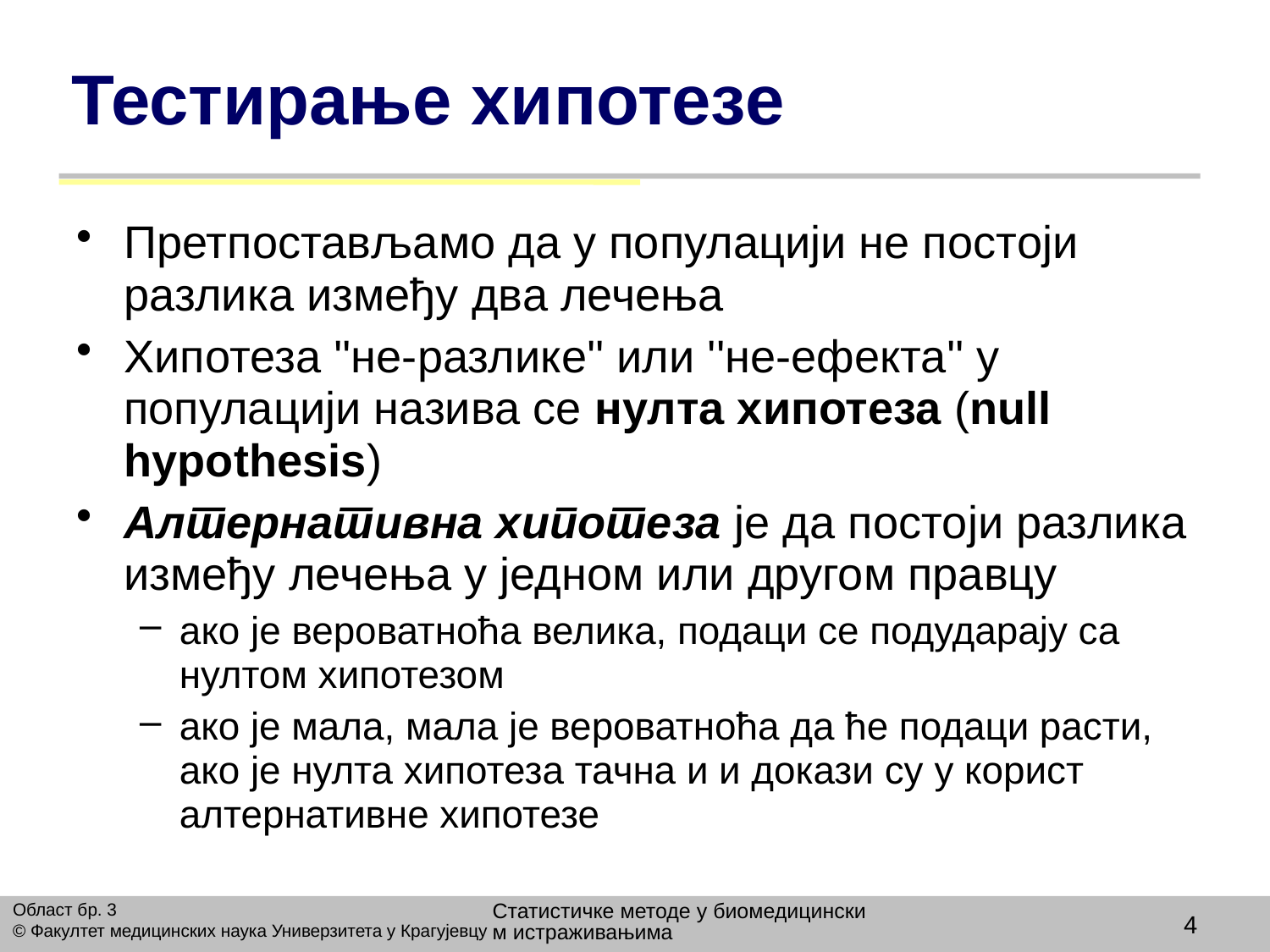

# Тестирање хипотезе
Претпостављамо да у популацији не постоји разлика између два лечења
Хипотеза ''не-разлике'' или ''не-ефекта'' у популацији назива се нулта хипотеза (null hypothesis)
Алтернативна хипотеза је да постоји разлика између лечења у једном или другом правцу
ако је вероватноћа велика, подаци се подударају са нултом хипотезом
ако је мала, мала је вероватноћа да ће подаци расти, ако је нулта хипотеза тачна и и докази су у корист алтернативне хипотезе
Статистичке методе у биомедицинским истраживањима
Област бр. 3
© Факултет медицинских наука Универзитета у Крагујевцу
4